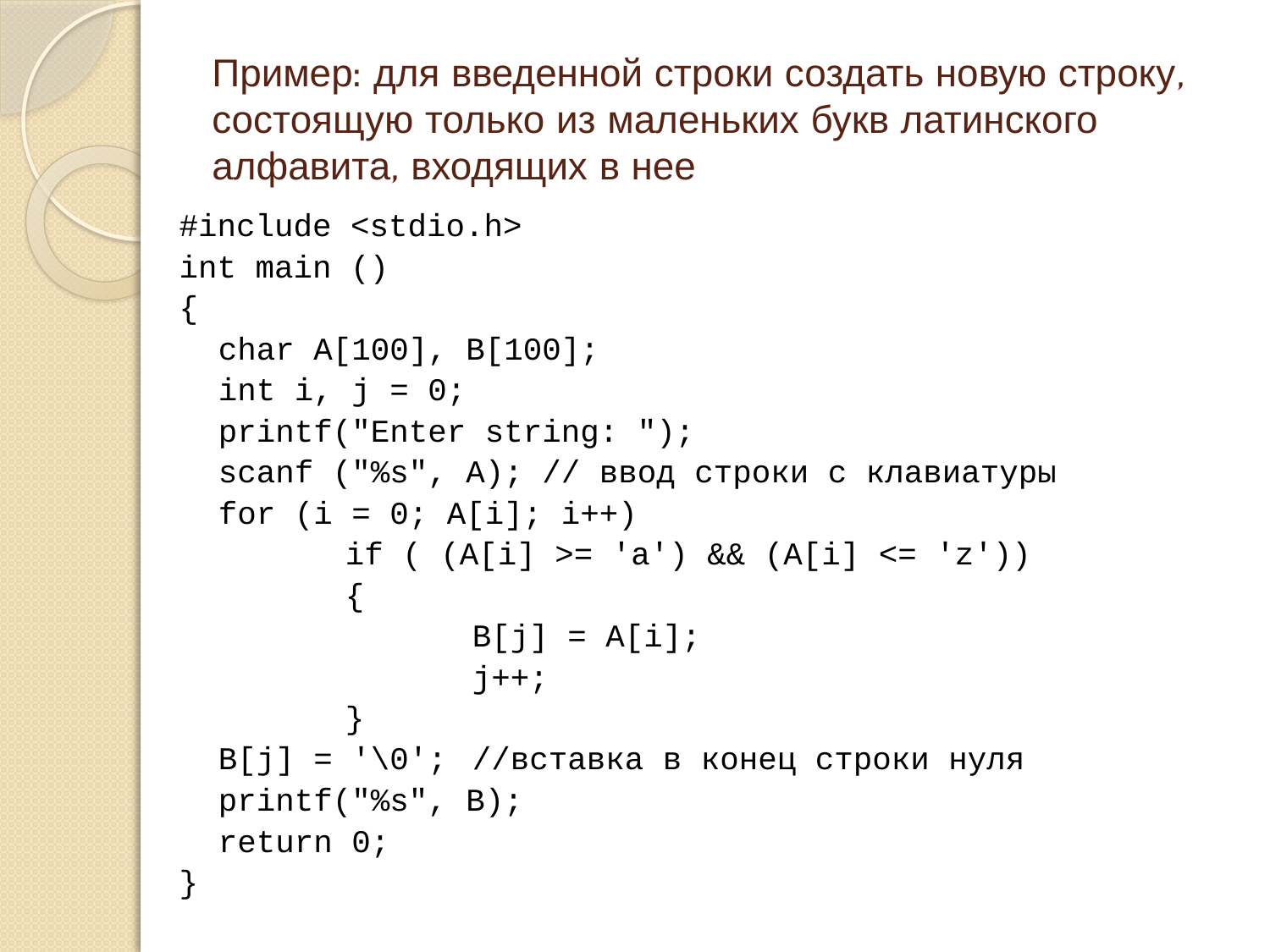

Пример: для введенной строки создать новую строку, состоящую только из маленьких букв латинского алфавита, входящих в нее
#include <stdio.h>
int main ()
{
	char A[100], B[100];
	int i, j = 0;
	printf("Enter string: ");
	scanf ("%s", A); // ввод строки с клавиатуры
	for (i = 0; A[i]; i++)
		if ( (A[i] >= 'a') && (A[i] <= 'z'))
		{
			B[j] = A[i];
			j++;
		}
	B[j] = '\0';	//вставка в конец строки нуля
	printf("%s", B);
	return 0;
}